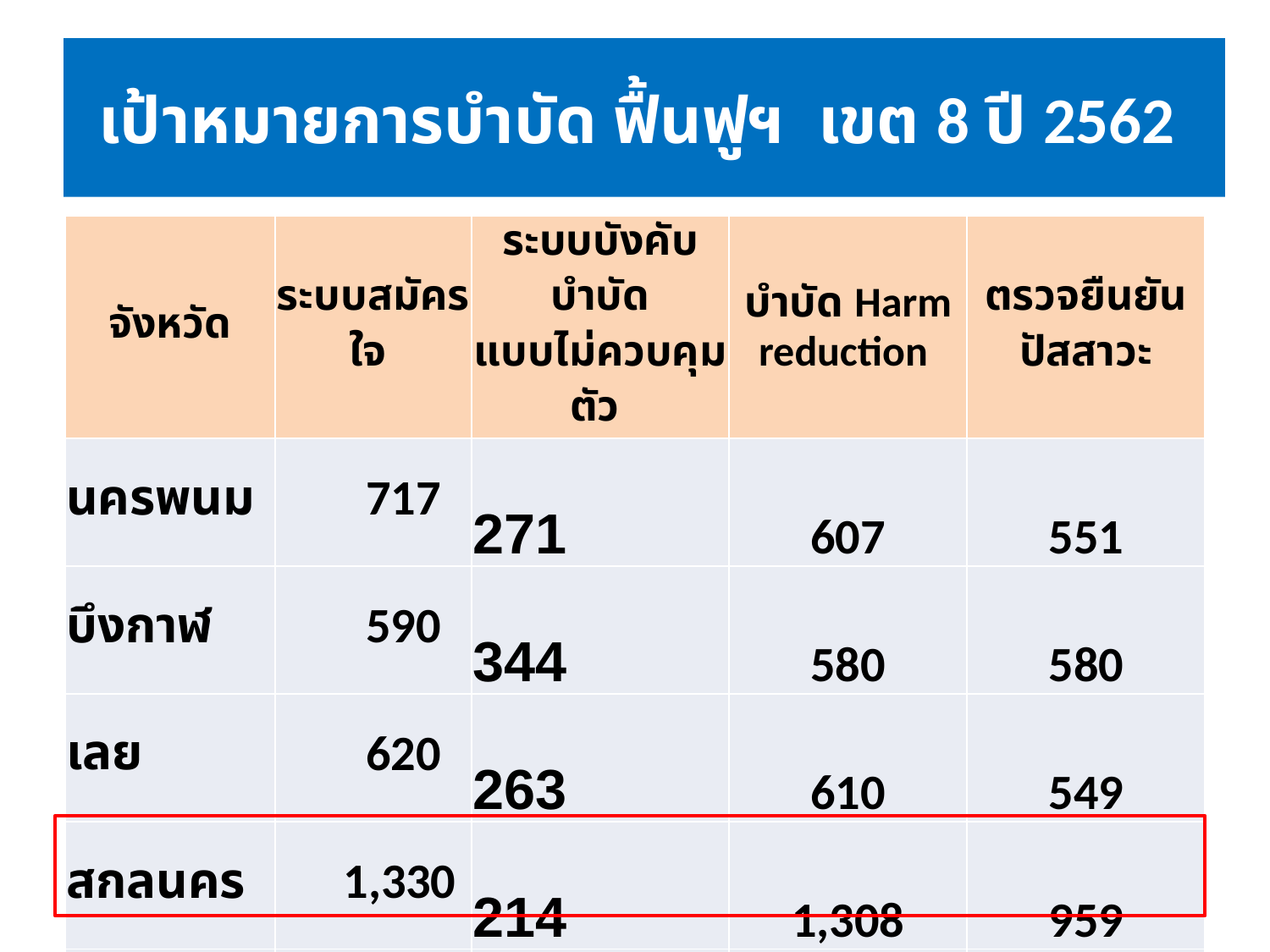

# เป้าหมายการบำบัด ฟื้นฟูฯ  เขต 8 ปี 2562
| จังหวัด | ระบบสมัครใจ | ระบบบังคับบำบัด แบบไม่ควบคุมตัว | บำบัด Harm reduction | ตรวจยืนยันปัสสาวะ |
| --- | --- | --- | --- | --- |
| นครพนม | 717 | 271 | 607 | 551 |
| บึงกาฬ | 590 | 344 | 580 | 580 |
| เลย | 620 | 263 | 610 | 549 |
| สกลนคร | 1,330 | 214 | 1,308 | 959 |
| หนองคาย | 518 | 556 | 313 | 543 |
| หนองบัวลำภู | 397 | 63 | 391 | 286 |
| อุดรธานี | 2,597 | 215 | 2,850 | 1,933 |
| รวมเขต 8 | 6,769 | 1,926 | 6,659 | 5,400 |